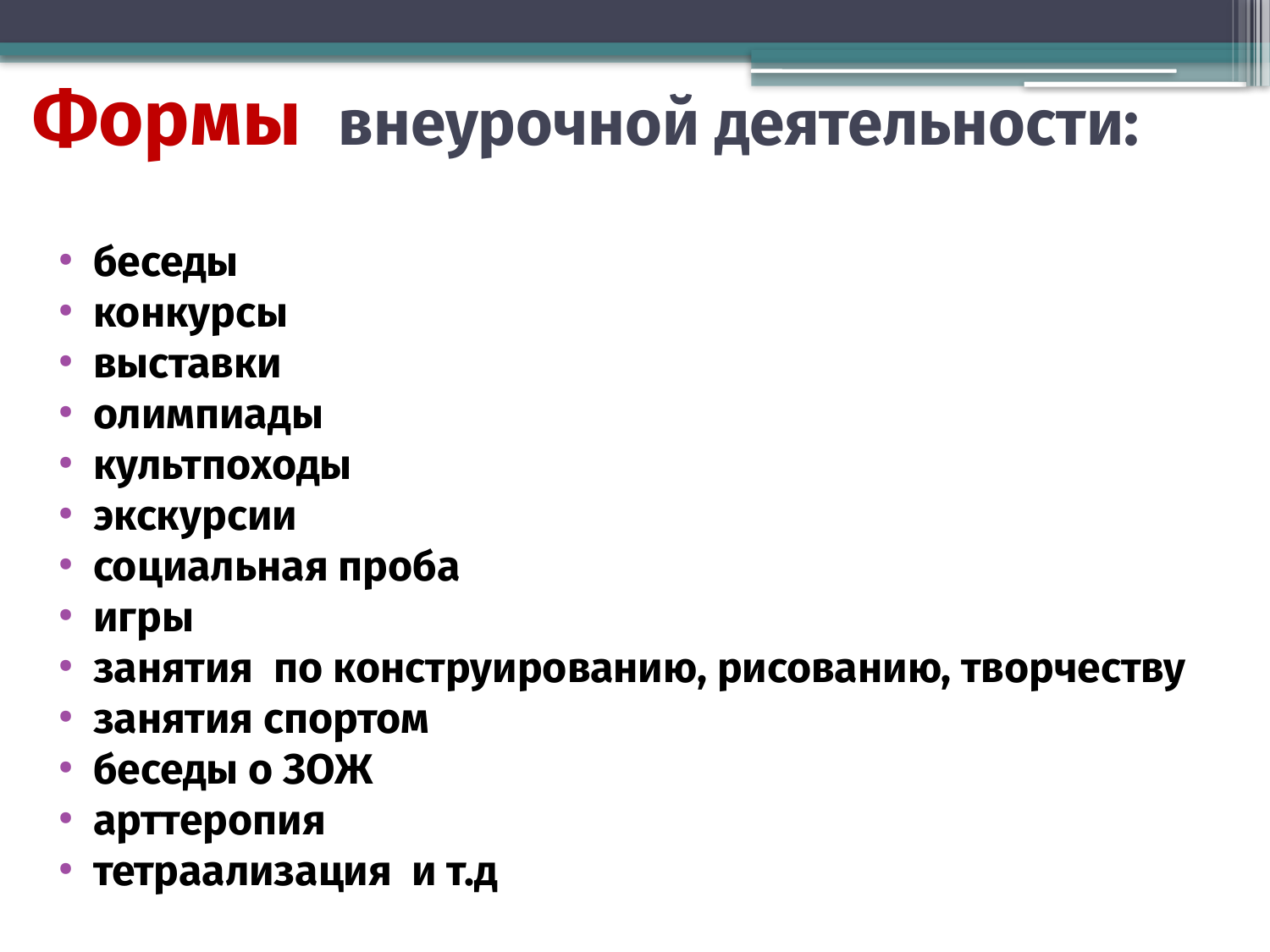

# Формы  внеурочной деятельности:
беседы
конкурсы
выставки
олимпиады
культпоходы
экскурсии
социальная проба
игры
занятия  по конструированию, рисованию, творчеству
занятия спортом
беседы о ЗОЖ
арттеропия
тетраализация  и т.д